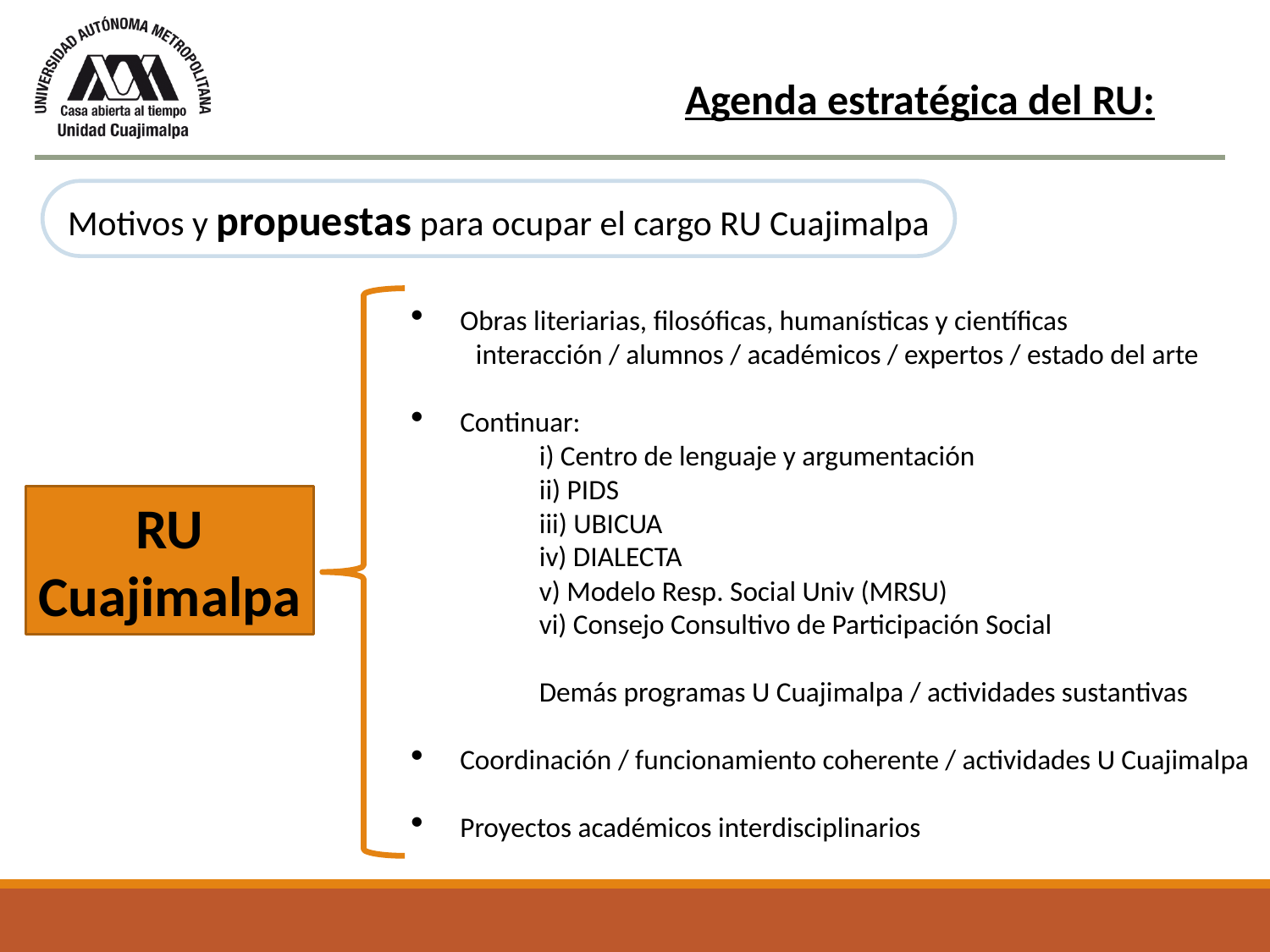

Agenda estratégica del RU:

Motivos y propuestas para ocupar el cargo RU Cuajimalpa

Obras literiarias, filosóficas, humanísticas y científicas
interacción / alumnos / académicos / expertos / estado del arte

Continuar:
i) Centro de lenguaje y argumentación
ii) PIDS
iii) UBICUA
iv) DIALECTA
v) Modelo Resp. Social Univ (MRSU)
vi) Consejo Consultivo de Participación Social

Demás programas U Cuajimalpa / actividades sustantivas

Coordinación / funcionamiento coherente / actividades U Cuajimalpa

Proyectos académicos interdisciplinarios
RU
Cuajimalpa